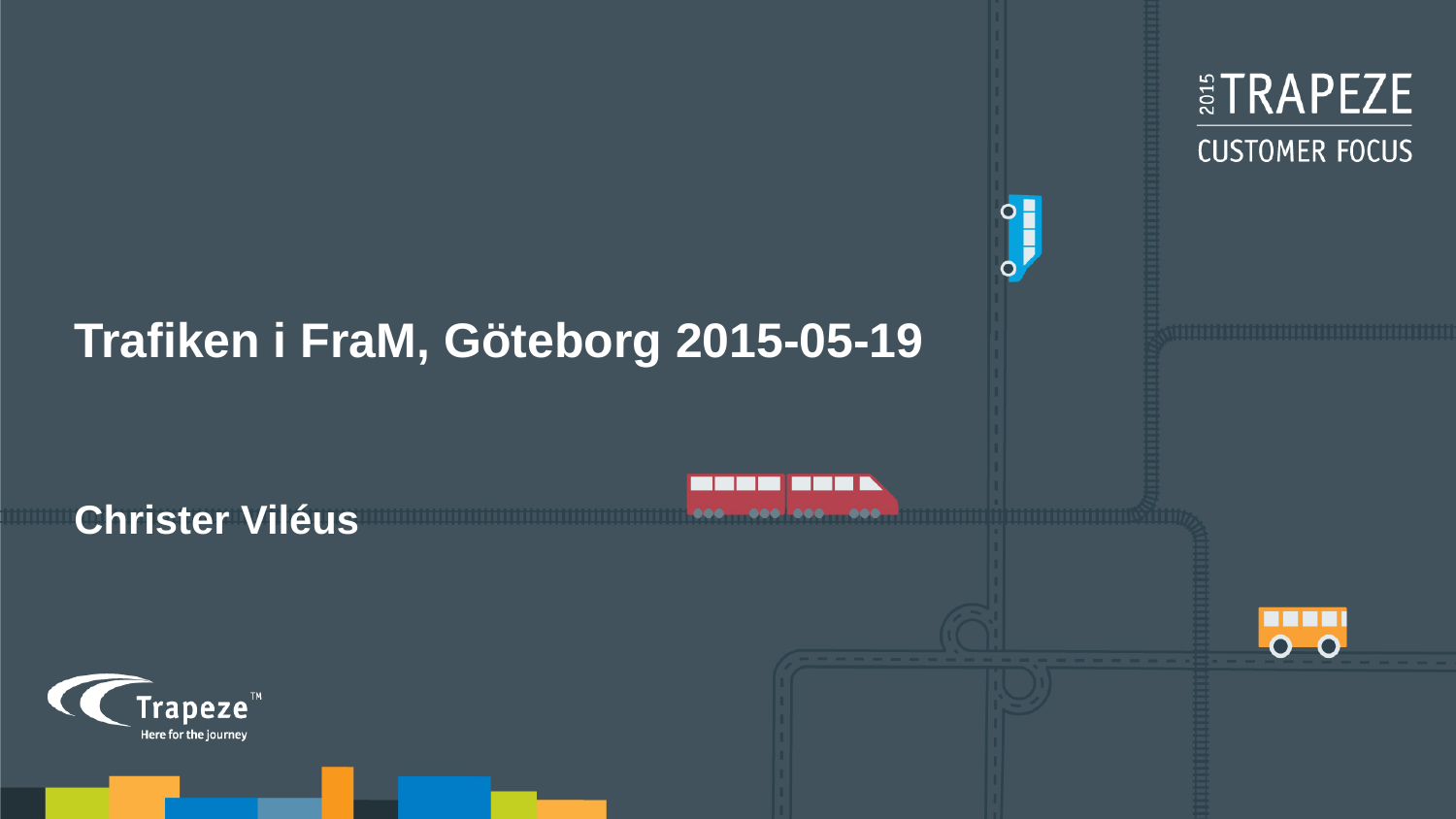

Trafiken i FraM, Göteborg 2015-05-19
Christer Viléus